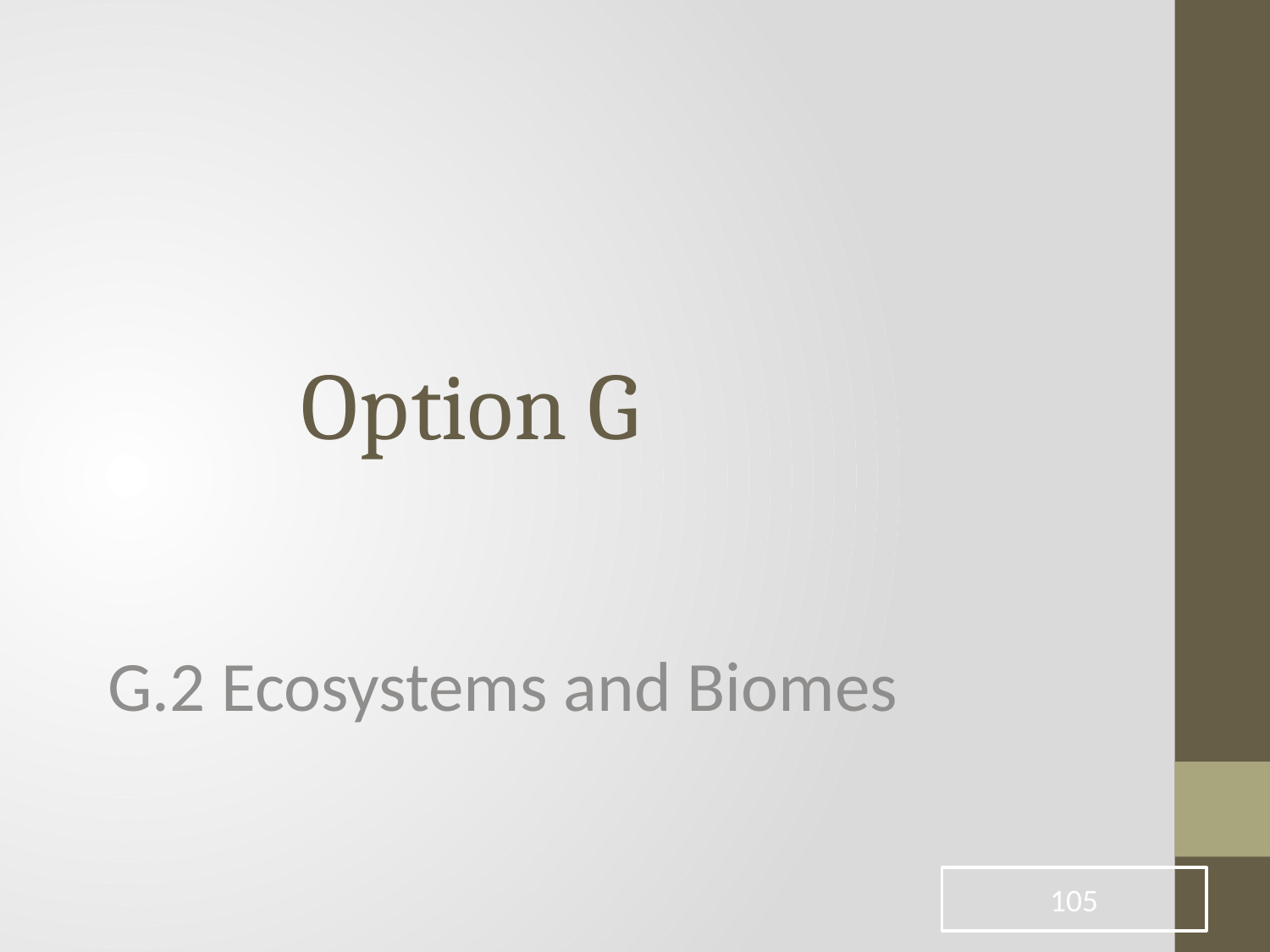

# Option G
G.2 Ecosystems and Biomes
105